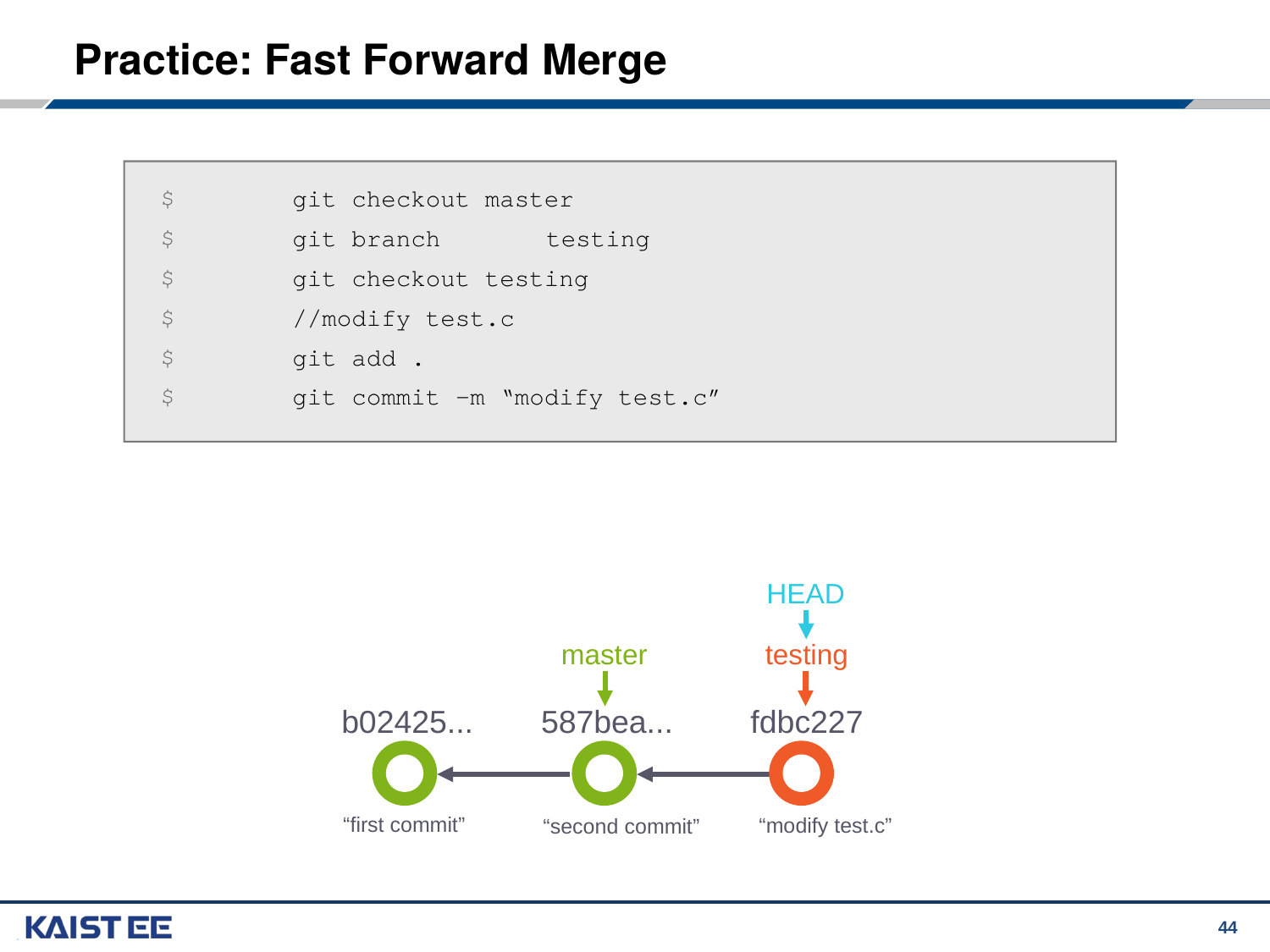

# Practice: Fast Forward Merge

git checkout master
git branch	testing
git checkout testing
//modify test.c
git add .
git commit –m “modify test.c”
$
$
$
$
$
$
HEAD
master
testing
b02425...
587bea...
fdbc227

“first commit”
“modify test.c”
“second commit”